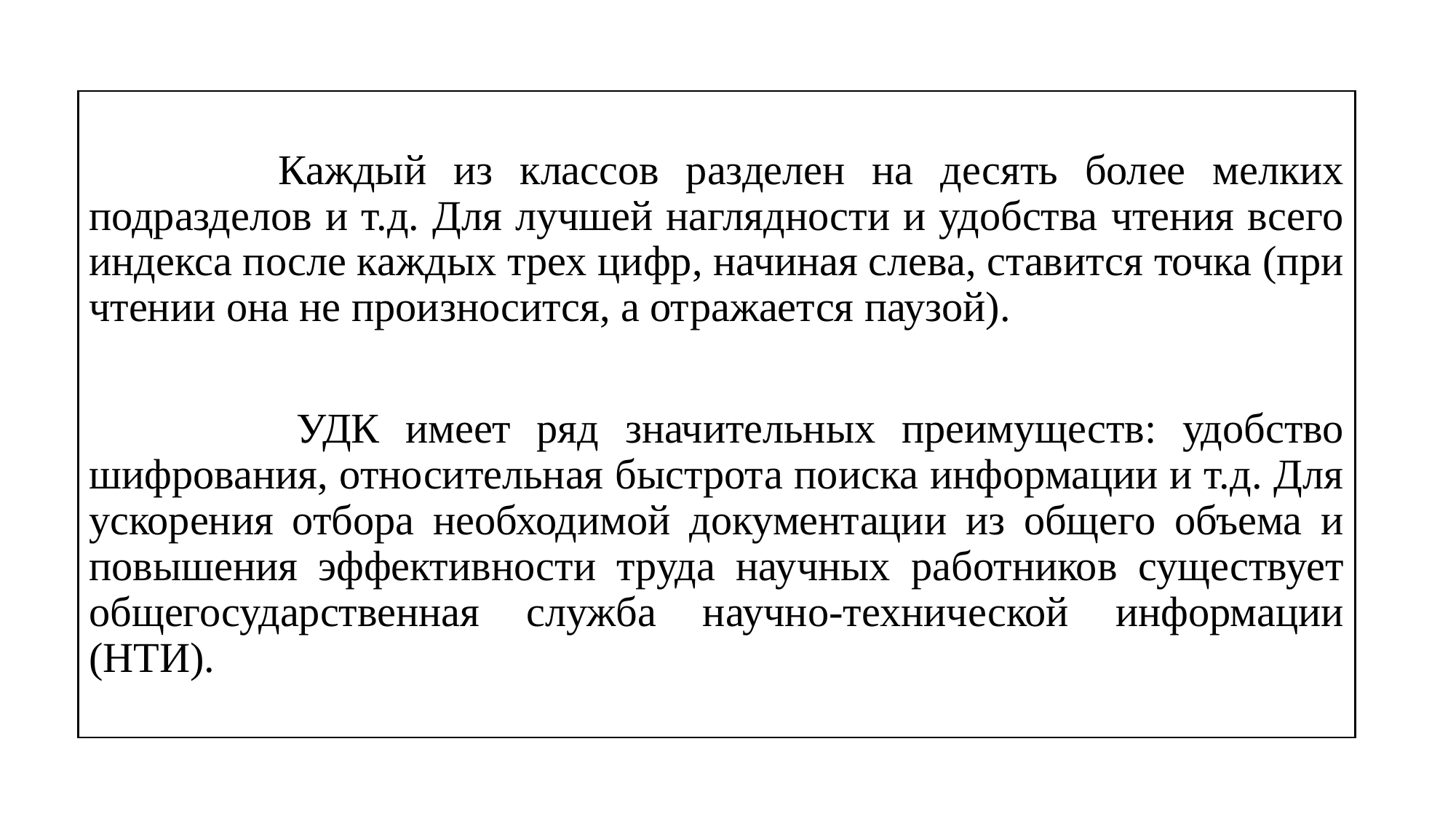

Каждый из классов разделен на десять более мелких подразделов и т.д. Для лучшей наглядности и удобства чтения всего индекса после каждых трех цифр, начиная слева, ставится точка (при чтении она не произносится, а отражается паузой).

        УДК имеет ряд значительных преимуществ: удобство шифрования, относительная быстрота поиска информации и т.д. Для ускорения отбора необходимой документации из общего объема и повышения эффективности труда научных работников существует общегосударственная служба научно-технической информации (НТИ).